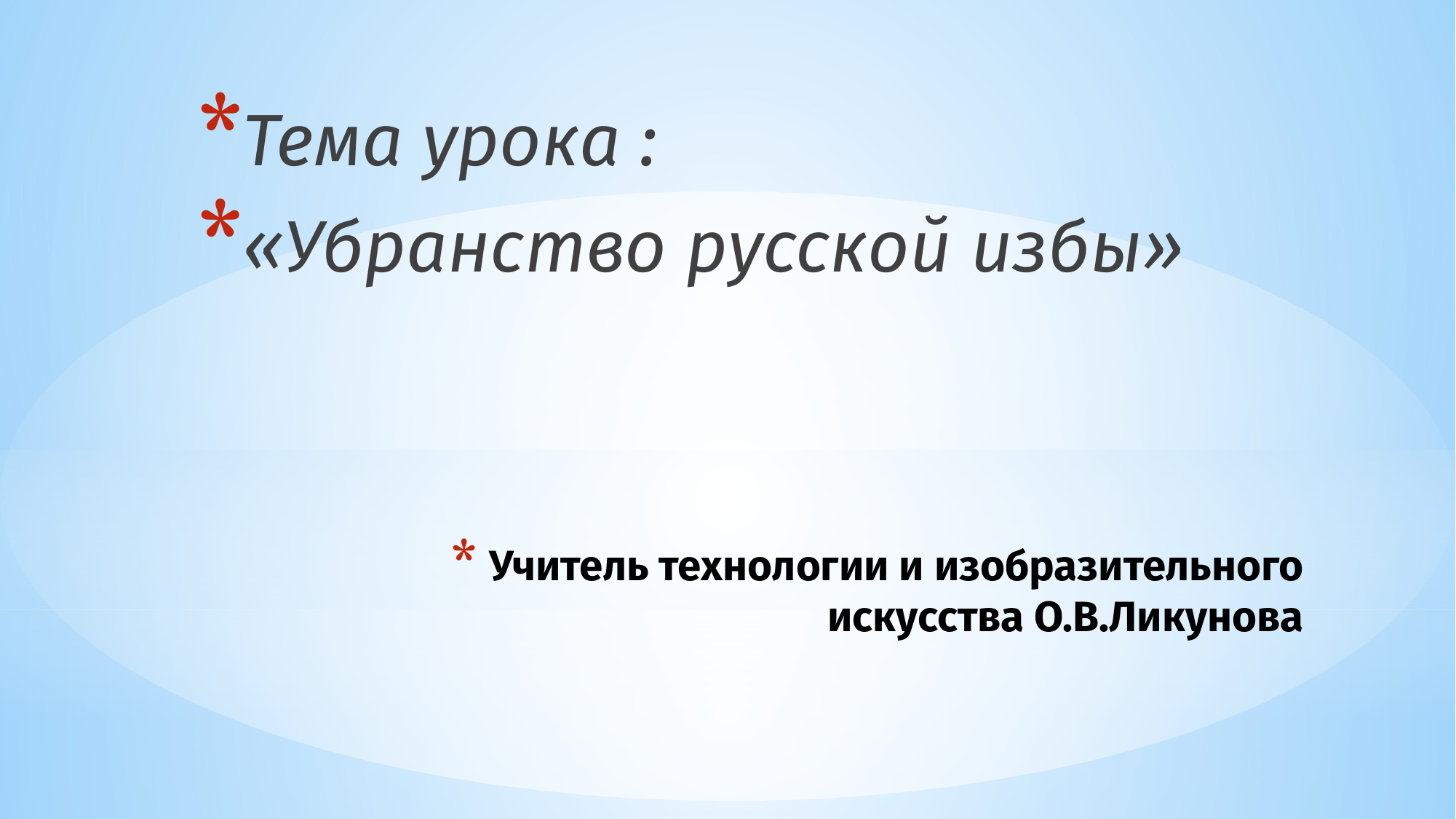

Тема урока :
«Убранство русской избы»
# Учитель технологии и изобразительного искусства О.В.Ликунова